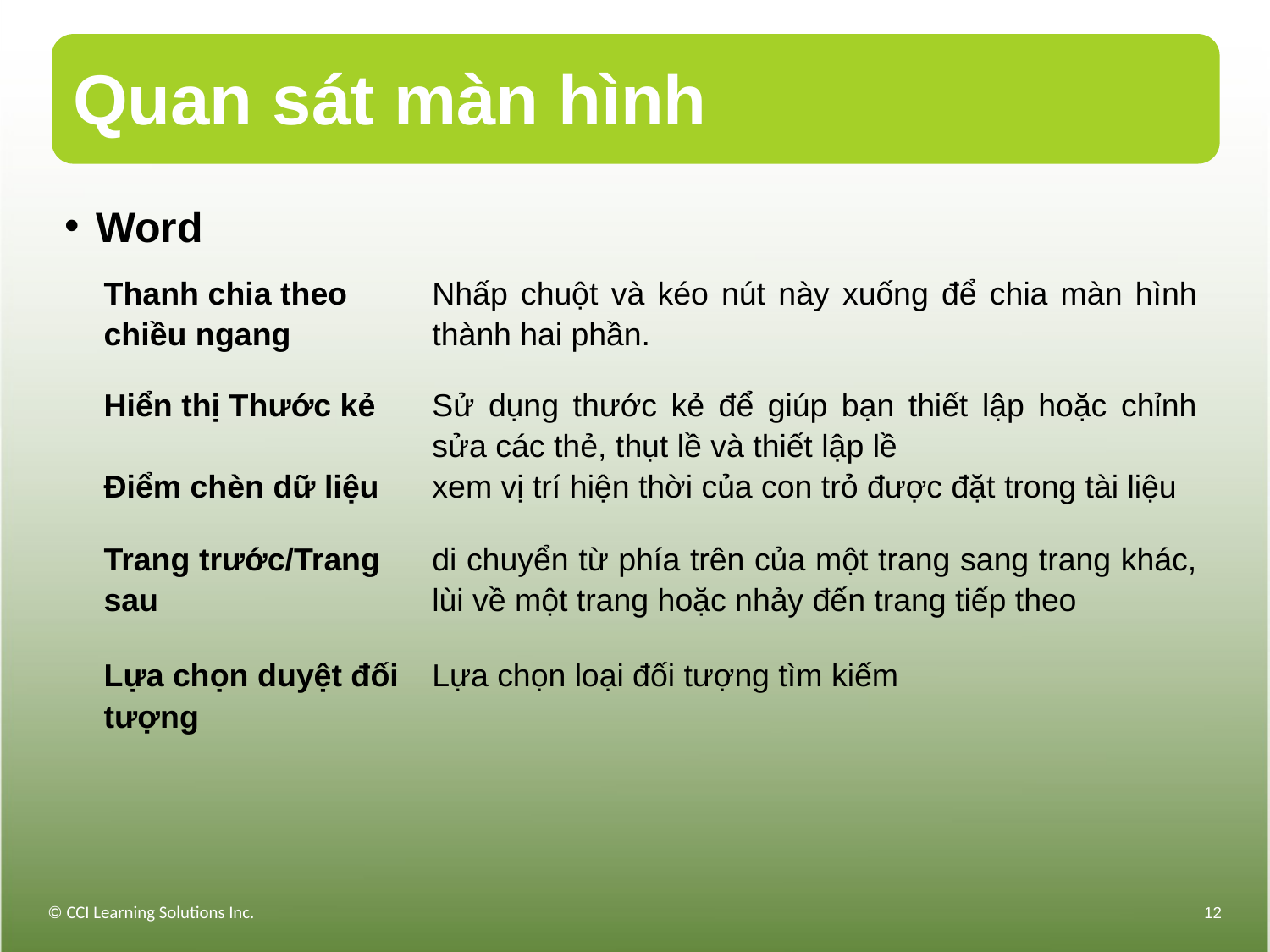

# Quan sát màn hình
Word

| Thanh chia theo chiều ngang | Nhấp chuột và kéo nút này xuống để chia màn hình thành hai phần. |
| --- | --- |
| Hiển thị Thước kẻ | Sử dụng thước kẻ để giúp bạn thiết lập hoặc chỉnh sửa các thẻ, thụt lề và thiết lập lề |
| Điểm chèn dữ liệu | xem vị trí hiện thời của con trỏ được đặt trong tài liệu |
| Trang trước/Trang sau | di chuyển từ phía trên của một trang sang trang khác, lùi về một trang hoặc nhảy đến trang tiếp theo |
| Lựa chọn duyệt đối tượng | Lựa chọn loại đối tượng tìm kiếm |
© CCI Learning Solutions Inc.
12